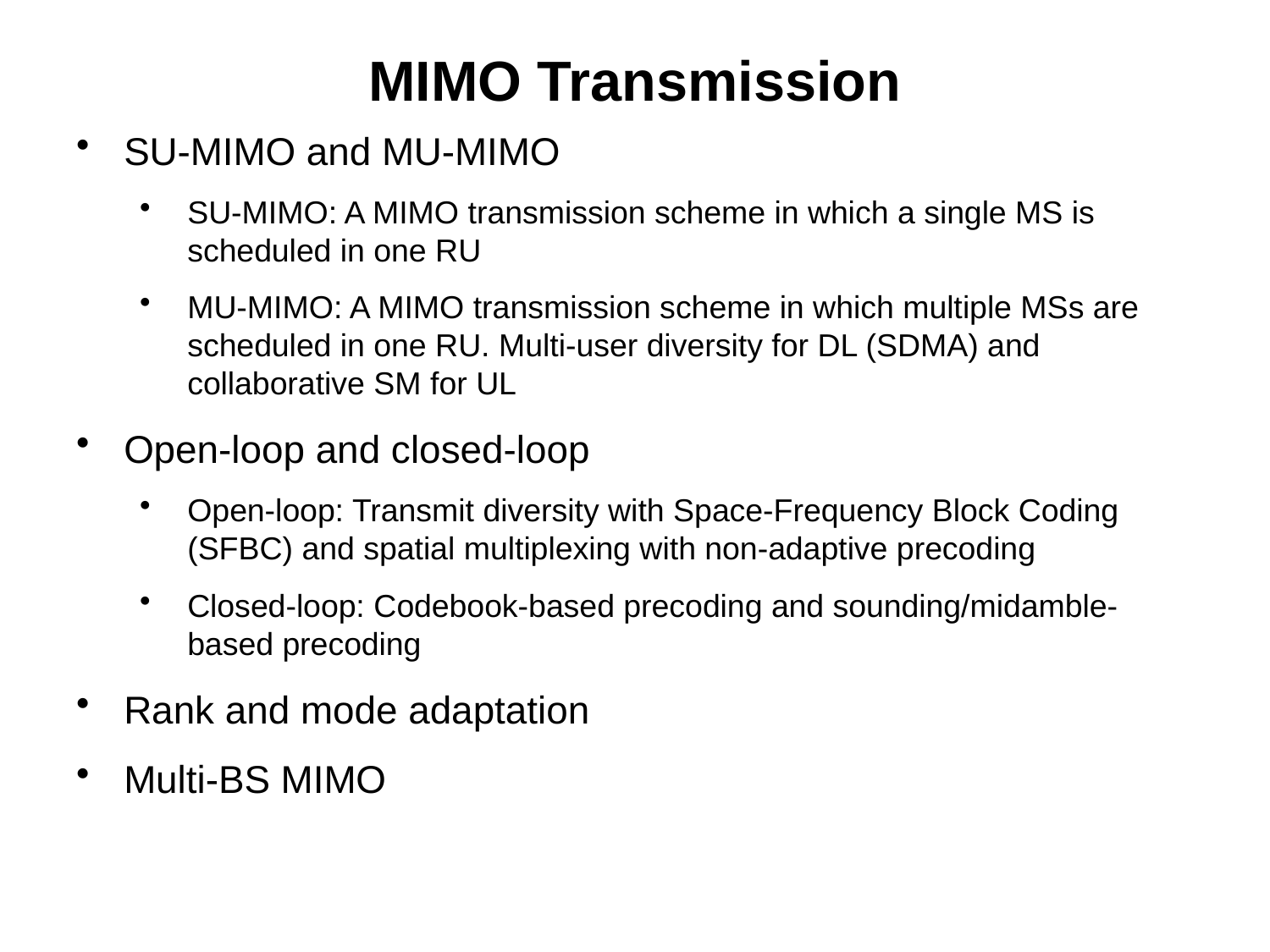

# MIMO Transmission
SU-MIMO and MU-MIMO
SU-MIMO: A MIMO transmission scheme in which a single MS is scheduled in one RU
MU-MIMO: A MIMO transmission scheme in which multiple MSs are scheduled in one RU. Multi-user diversity for DL (SDMA) and collaborative SM for UL
Open-loop and closed-loop
Open-loop: Transmit diversity with Space-Frequency Block Coding (SFBC) and spatial multiplexing with non-adaptive precoding
Closed-loop: Codebook-based precoding and sounding/midamble-based precoding
Rank and mode adaptation
Multi-BS MIMO